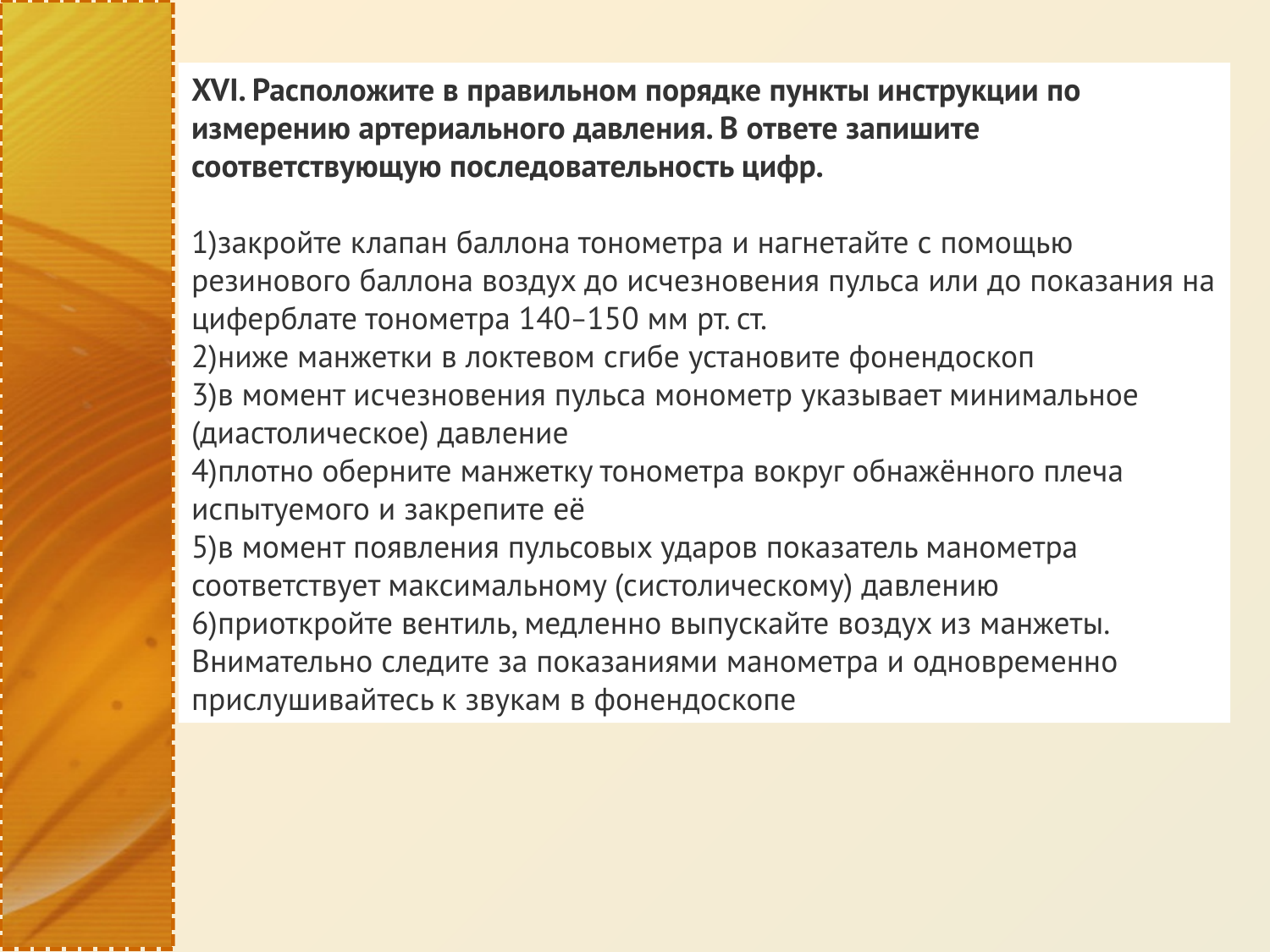

XVI. Расположите в правильном порядке пункты инструкции по измерению артериального давления. В ответе запишите соответствующую последовательность цифр.

1)закройте клапан баллона тонометра и нагнетайте с помощью резинового баллона воздух до исчезновения пульса или до показания на циферблате тонометра 140–150 мм рт. ст.
2)ниже манжетки в локтевом сгибе установите фонендоскоп
3)в момент исчезновения пульса монометр указывает минимальное (диастолическое) давление
4)плотно оберните манжетку тонометра вокруг обнажённого плеча испытуемого и закрепите её
5)в момент появления пульсовых ударов показатель манометра соответствует максимальному (систолическому) давлению
6)приоткройте вентиль, медленно выпускайте воздух из манжеты. Внимательно следите за показаниями манометра и одновременно прислушивайтесь к звукам в фонендоскопе